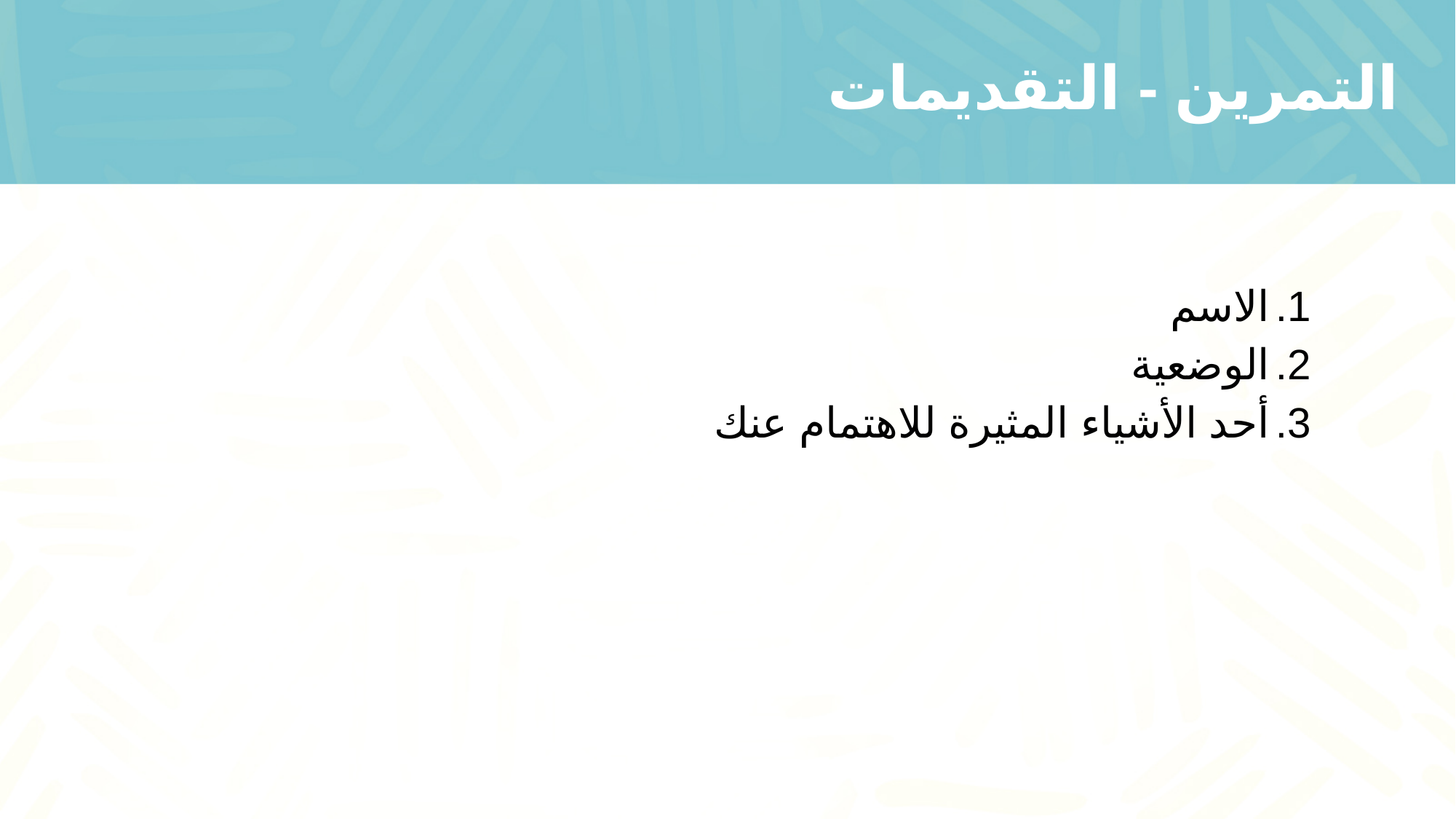

# التمرين - التقديمات
الاسم
الوضعية
أحد الأشياء المثيرة للاهتمام عنك